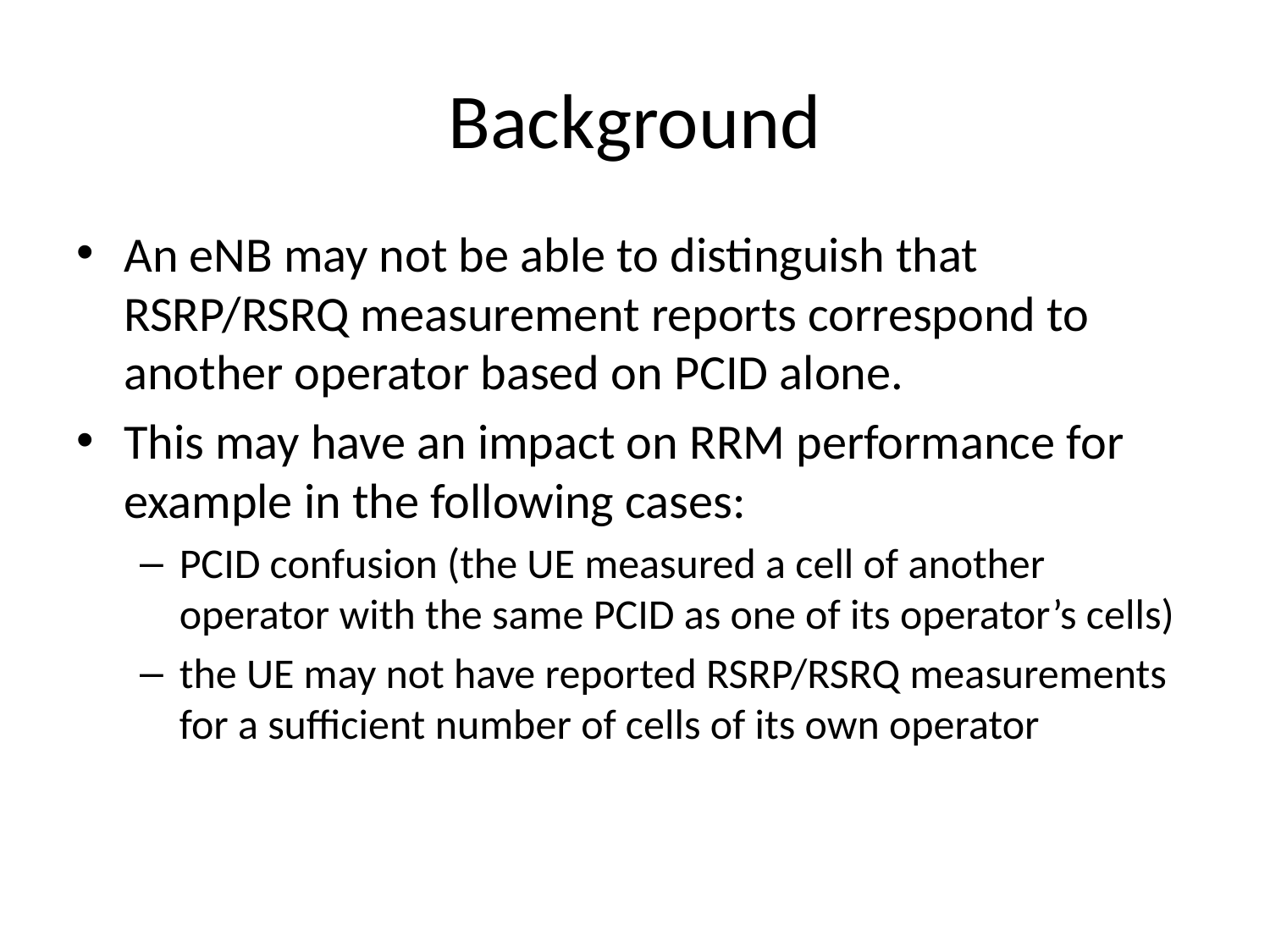

# Background
An eNB may not be able to distinguish that RSRP/RSRQ measurement reports correspond to another operator based on PCID alone.
This may have an impact on RRM performance for example in the following cases:
PCID confusion (the UE measured a cell of another operator with the same PCID as one of its operator’s cells)
the UE may not have reported RSRP/RSRQ measurements for a sufficient number of cells of its own operator